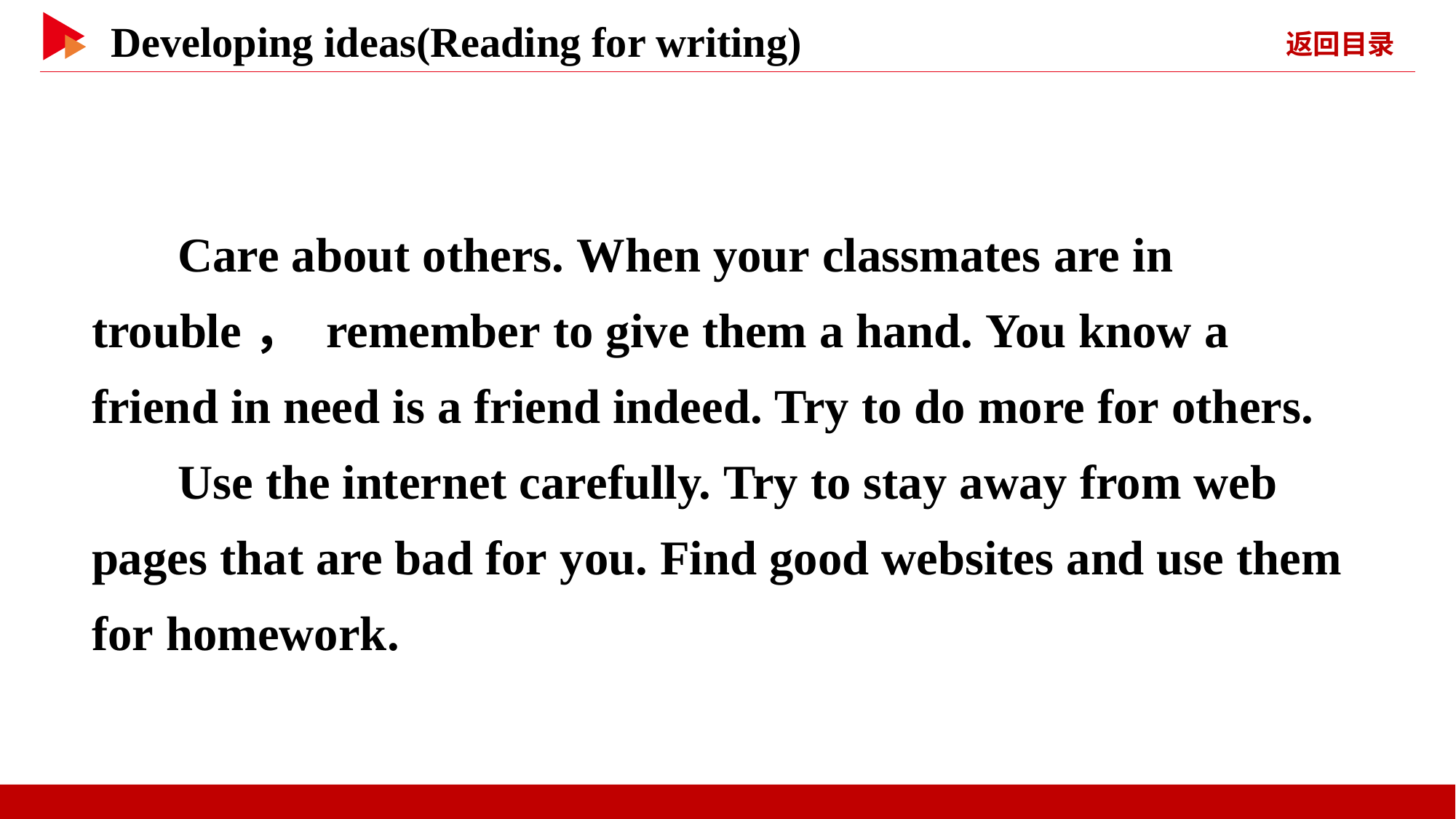

Care about others. When your classmates are in trouble， remember to give them a hand. You know a friend in need is a friend indeed. Try to do more for others.
Use the internet carefully. Try to stay away from web pages that are bad for you. Find good websites and use them for homework.